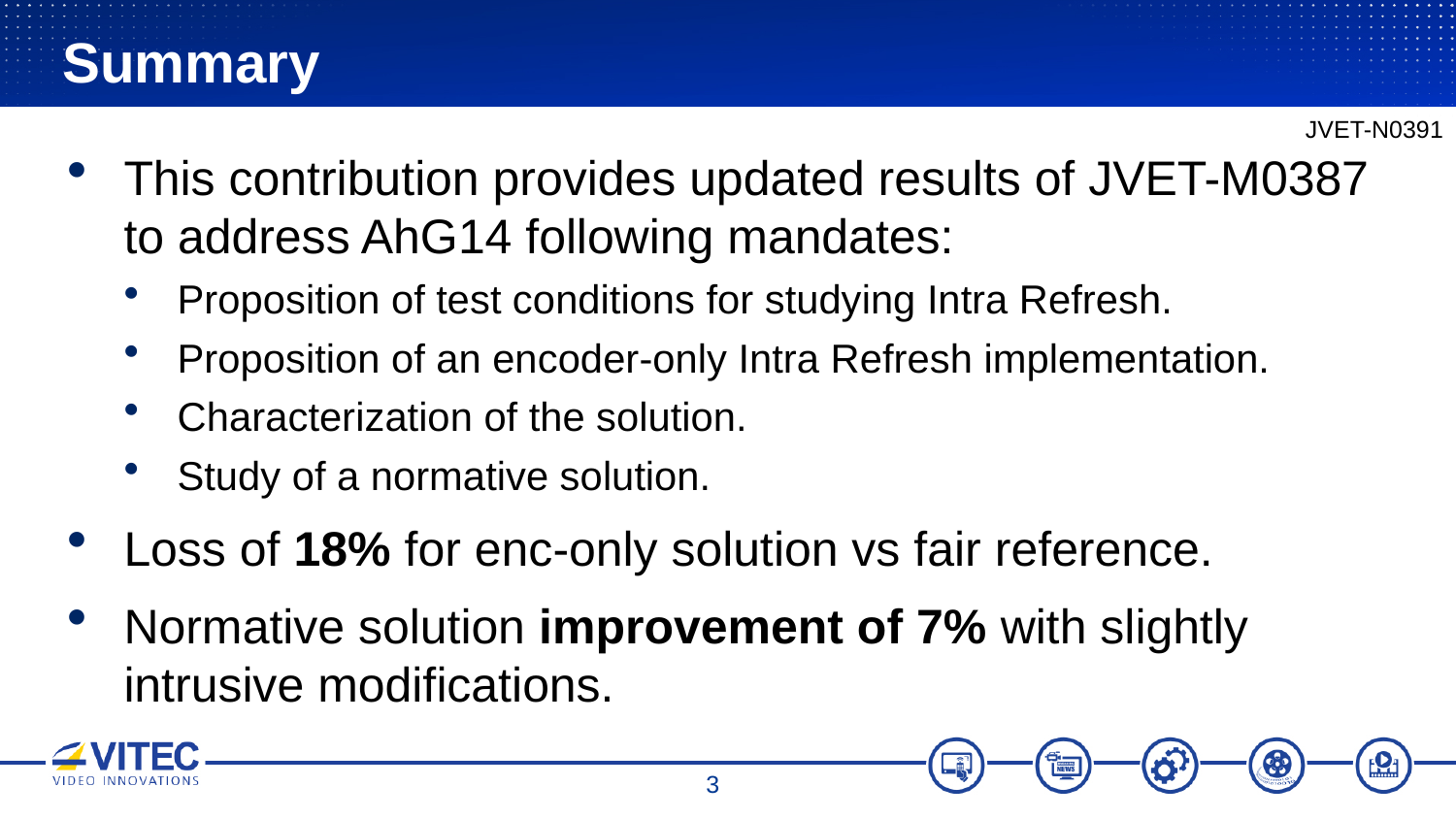

# Summary
JVET-N0391
This contribution provides updated results of JVET-M0387 to address AhG14 following mandates:
Proposition of test conditions for studying Intra Refresh.
Proposition of an encoder-only Intra Refresh implementation.
Characterization of the solution.
Study of a normative solution.
Loss of 18% for enc-only solution vs fair reference.
Normative solution improvement of 7% with slightly intrusive modifications.
3